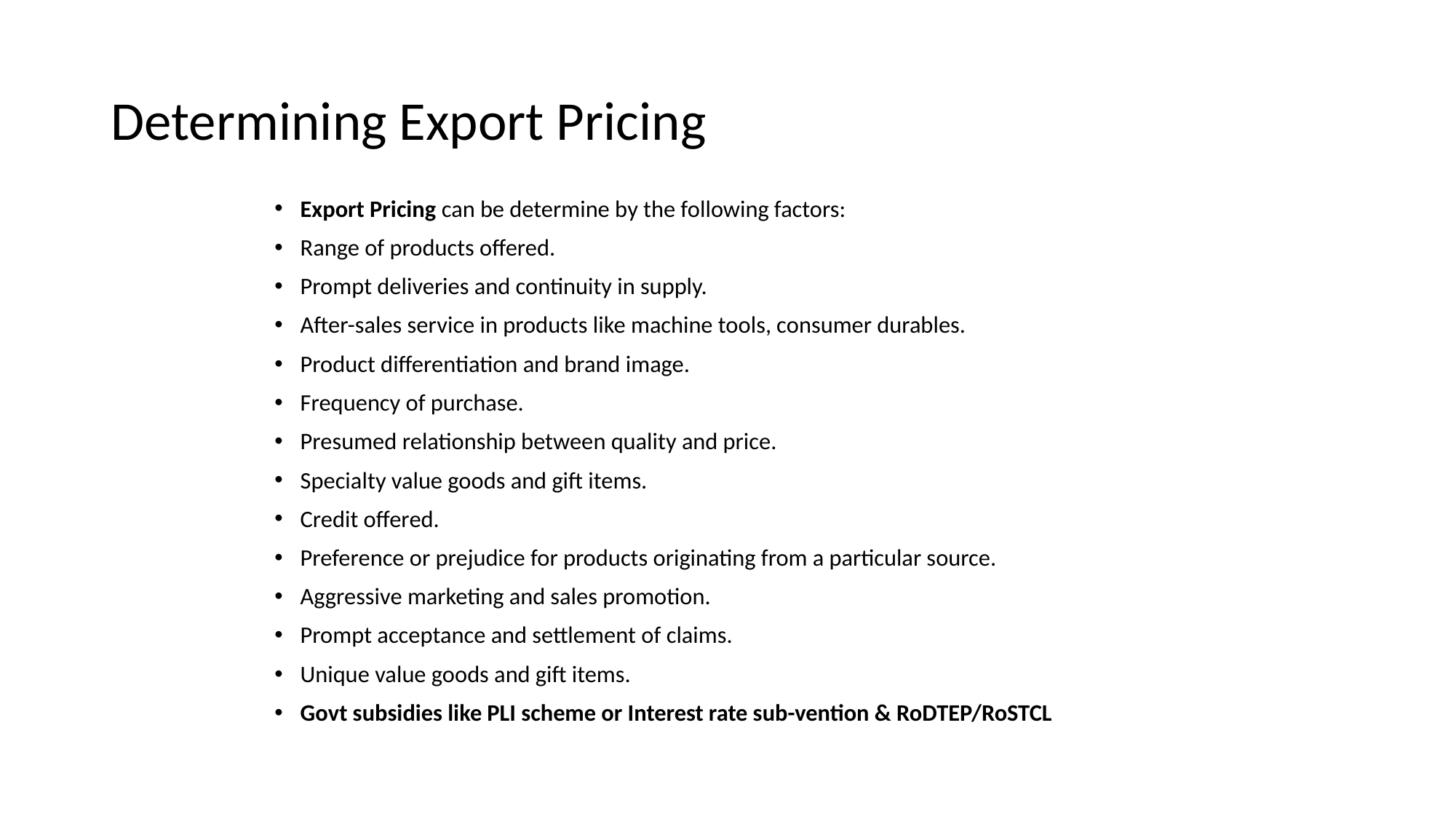

# Determining Export Pricing
Export Pricing can be determine by the following factors:
Range of products offered.
Prompt deliveries and continuity in supply.
After-sales service in products like machine tools, consumer durables.
Product differentiation and brand image.
Frequency of purchase.
Presumed relationship between quality and price.
Specialty value goods and gift items.
Credit offered.
Preference or prejudice for products originating from a particular source.
Aggressive marketing and sales promotion.
Prompt acceptance and settlement of claims.
Unique value goods and gift items.
Govt subsidies like PLI scheme or Interest rate sub-vention & RoDTEP/RoSTCL